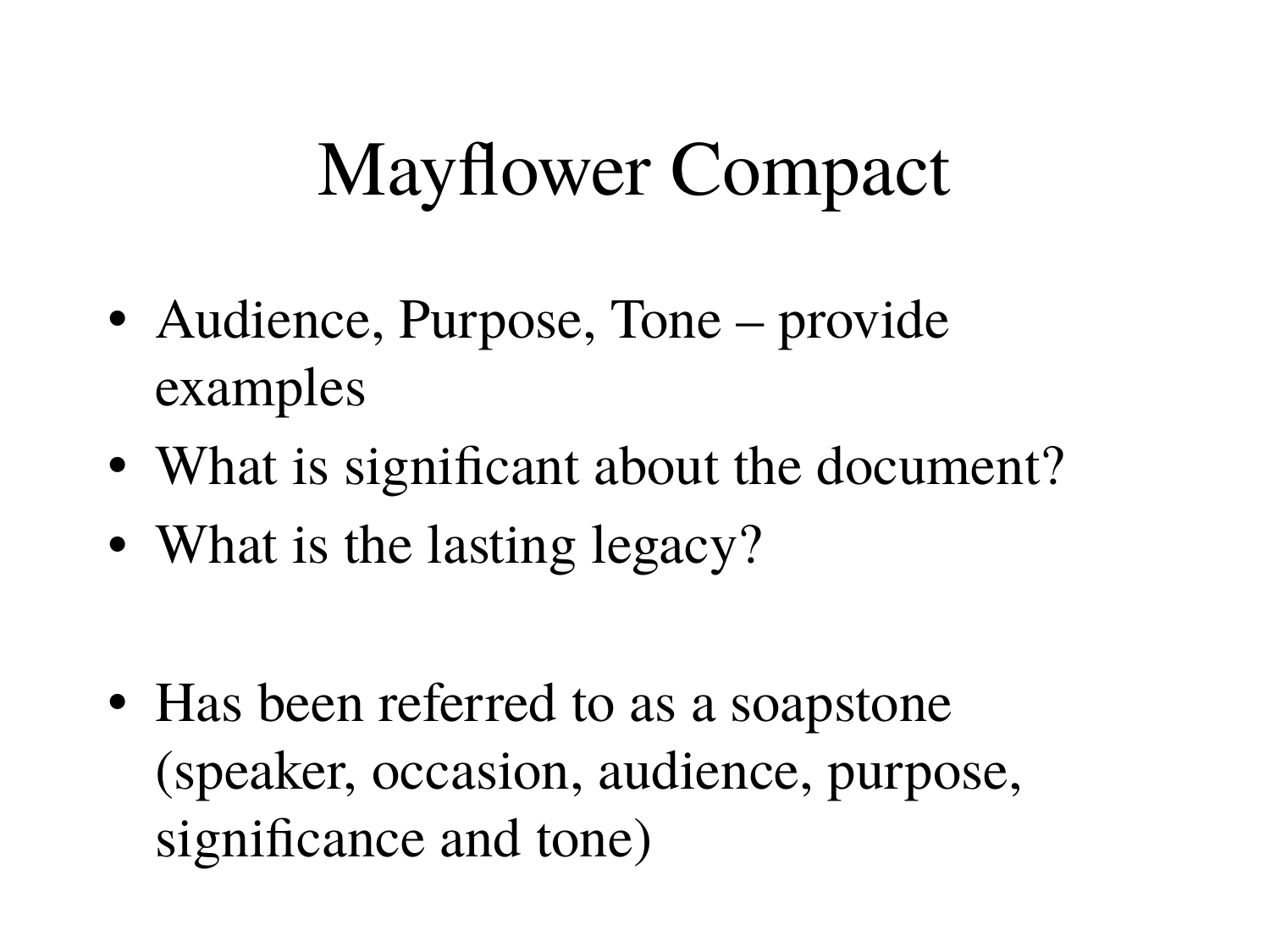

# Mayflower Compact
Audience, Purpose, Tone – provide examples
What is significant about the document?
What is the lasting legacy?

Has been referred to as a soapstone (speaker, occasion, audience, purpose, significance and tone)